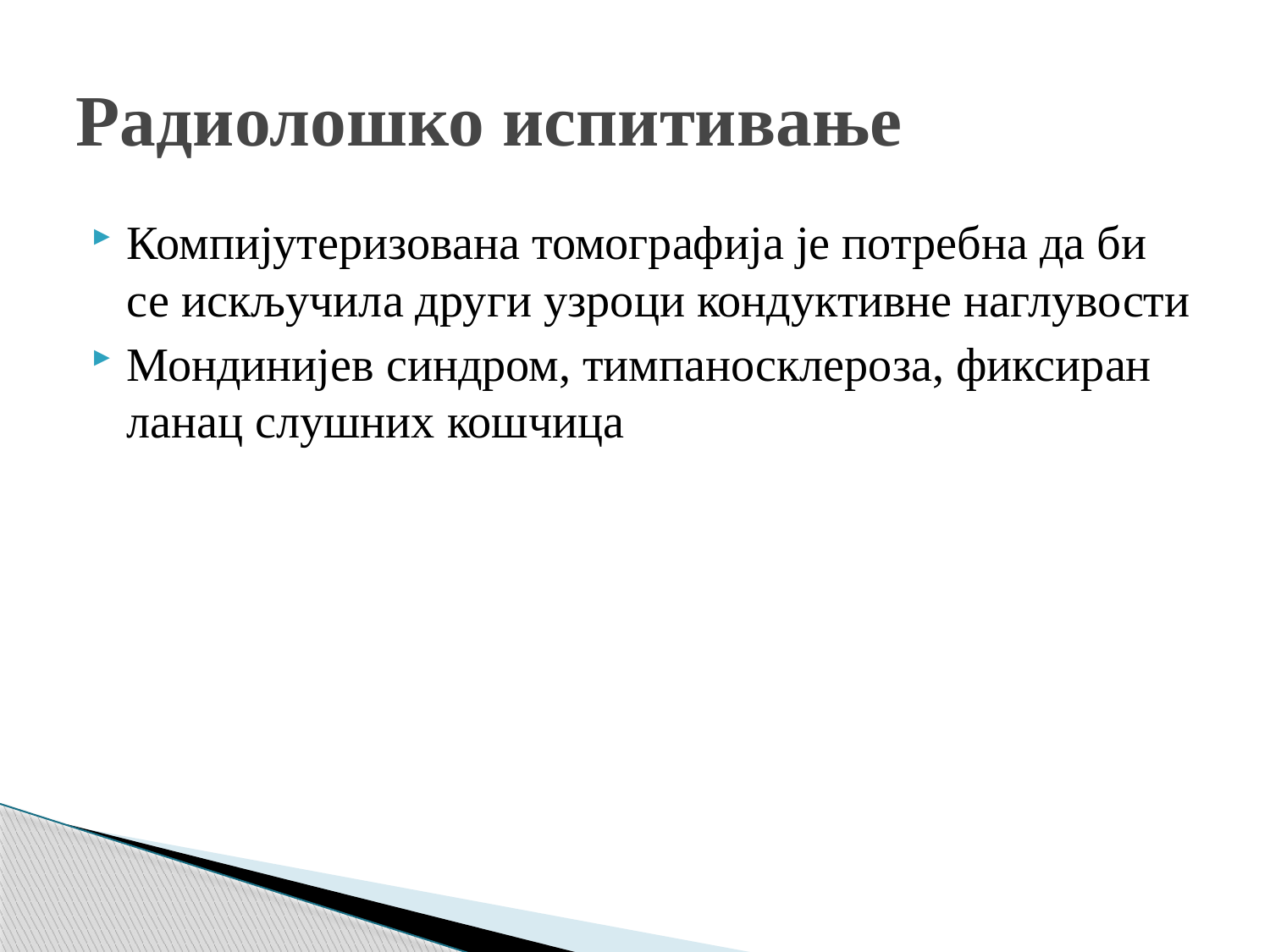

# Радиолошко испитивање
Компијутеризована томографија је потребна да би се искључила други узроци кондуктивне наглувости
Мондинијев синдром, тимпаносклероза, фиксиран ланац слушних кошчица